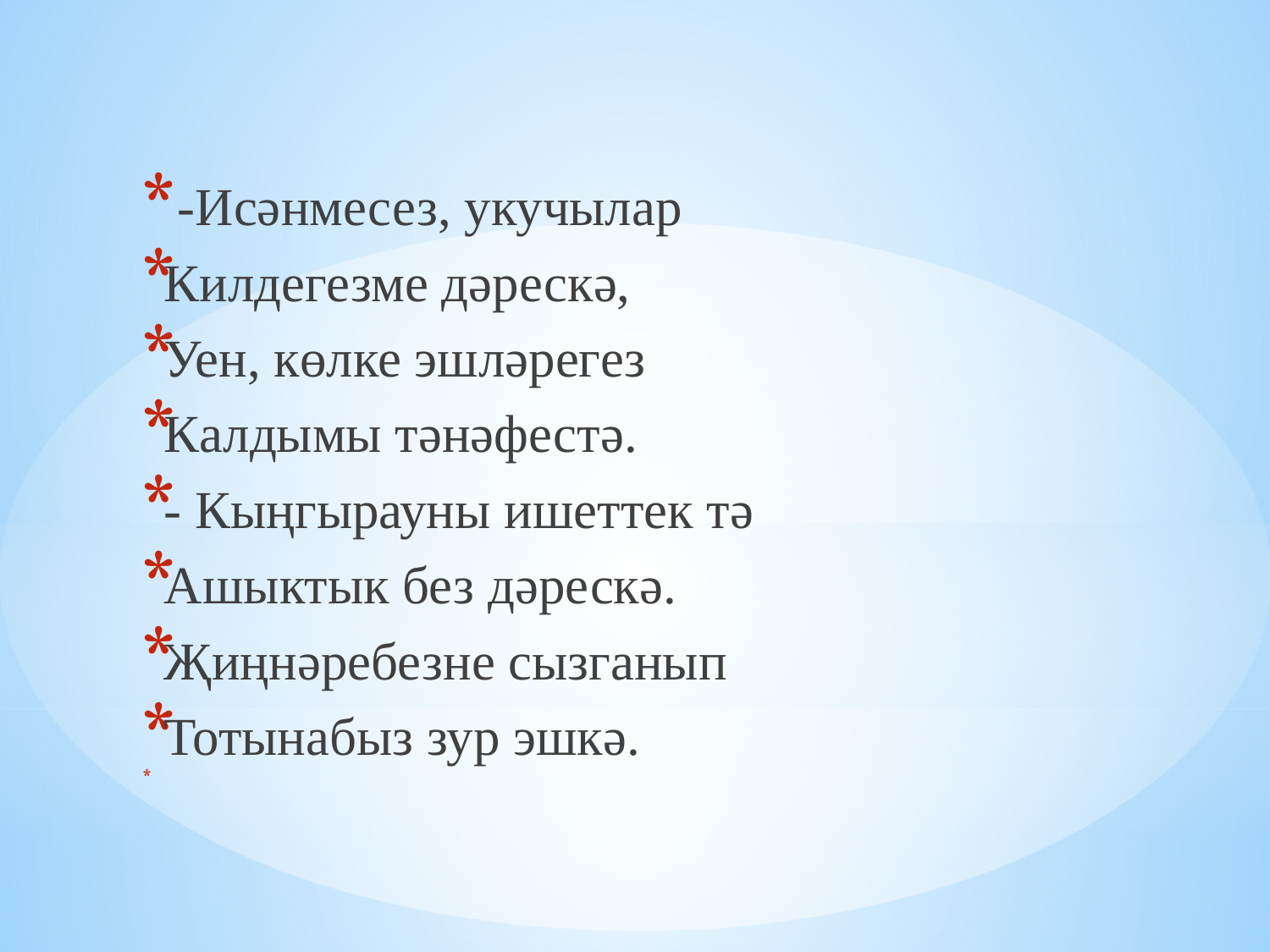

-Исәнмесез, укучылар
Килдегезме дәрескә,
Уен, көлке эшләрегез
Калдымы тәнәфестә.
- Кыңгырауны ишеттек тә
Ашыктык без дәрескә.
Җиңнәребезне сызганып
Тотынабыз зур эшкә.

#